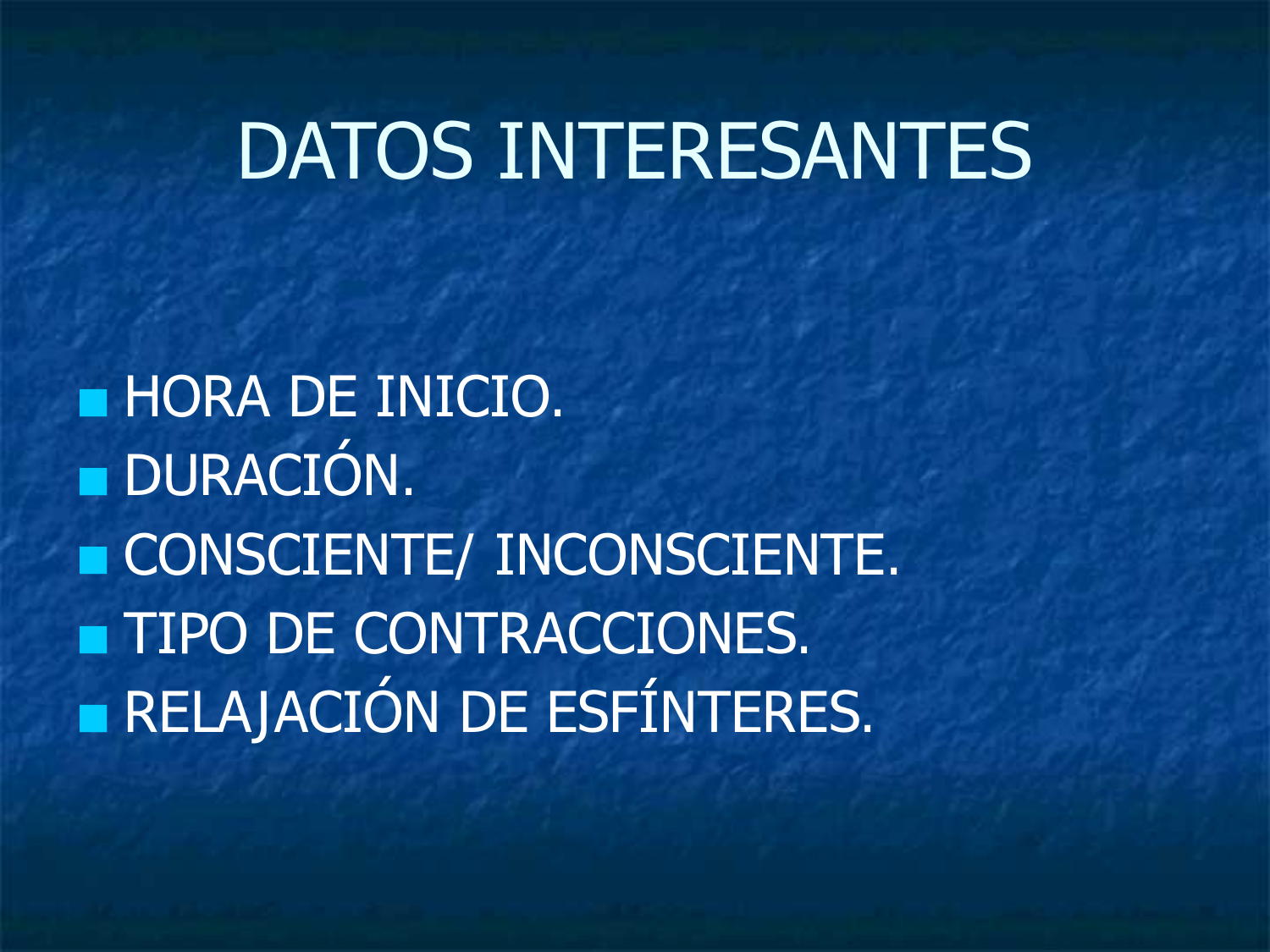

# DATOS INTERESANTES

HORA DE INICIO.
DURACIÓN.
CONSCIENTE/ INCONSCIENTE.
TIPO DE CONTRACCIONES.
RELAJACIÓN DE ESFÍNTERES.